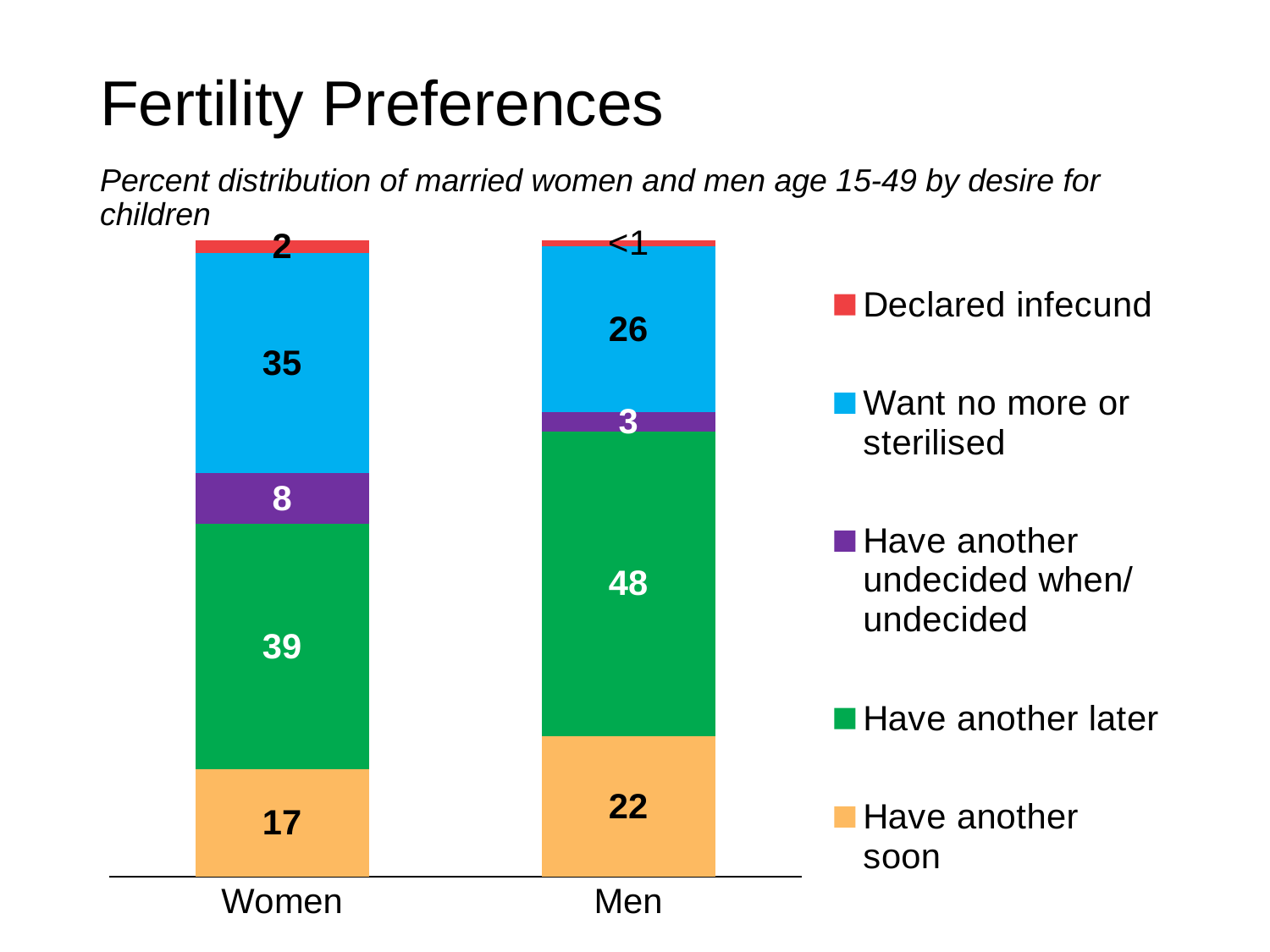

# Fertility Preferences
Percent distribution of married women and men age 15-49 by desire for children

### Chart

| Category | Have another soon | Have another later | Have another undecided when/ undecided | Want no more or sterilised | Declared infecund |
|---|---|---|---|---|---|
| Women | 17.0 | 39.0 | 8.0 | 35.0 | 2.0 |
| Men | 22.0 | 48.0 | 3.0 | 26.0 | 1.0 |